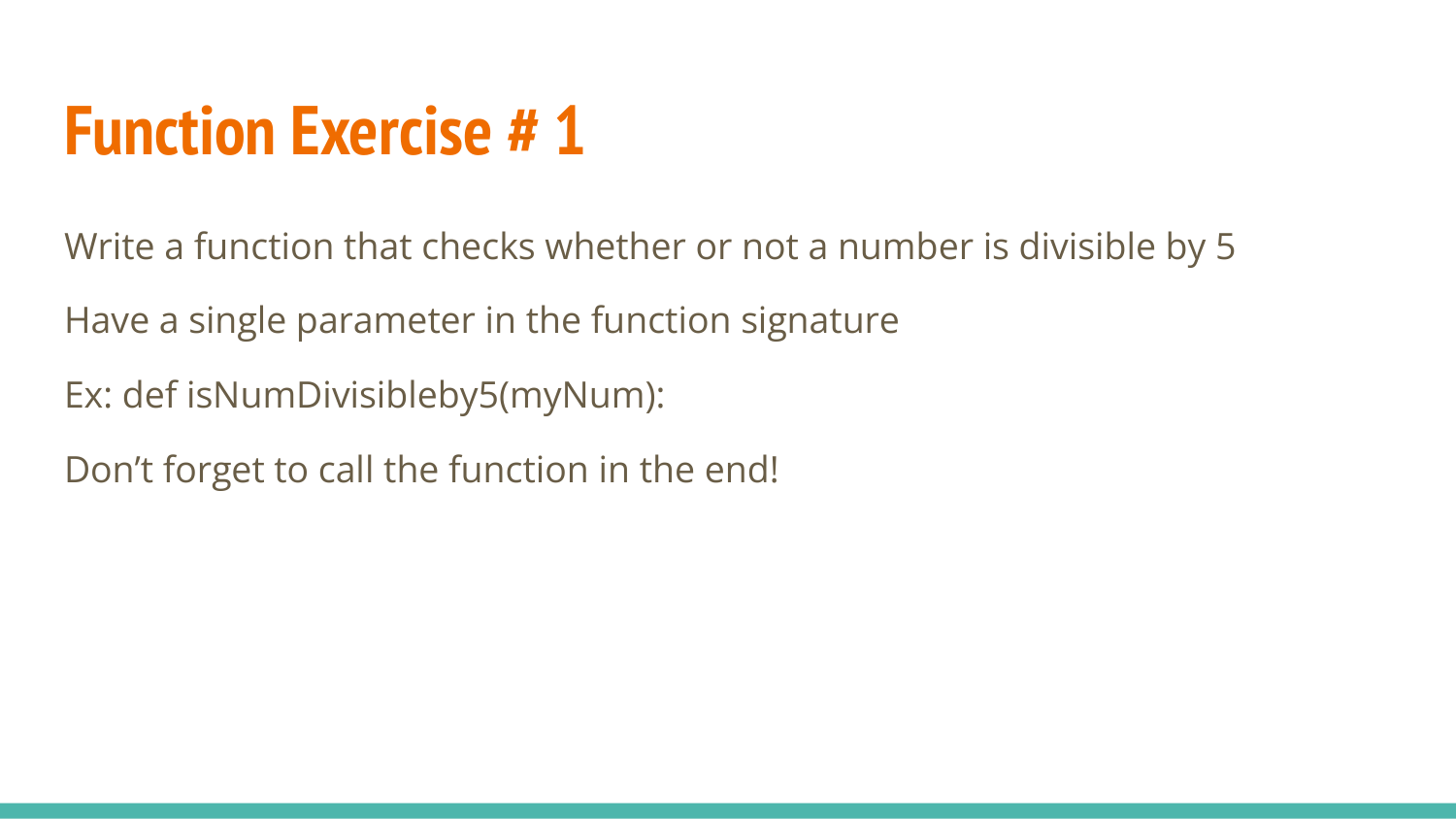

# Function Exercise # 1

Write a function that checks whether or not a number is divisible by 5
Have a single parameter in the function signature
Ex: def isNumDivisibleby5(myNum):
Don’t forget to call the function in the end!